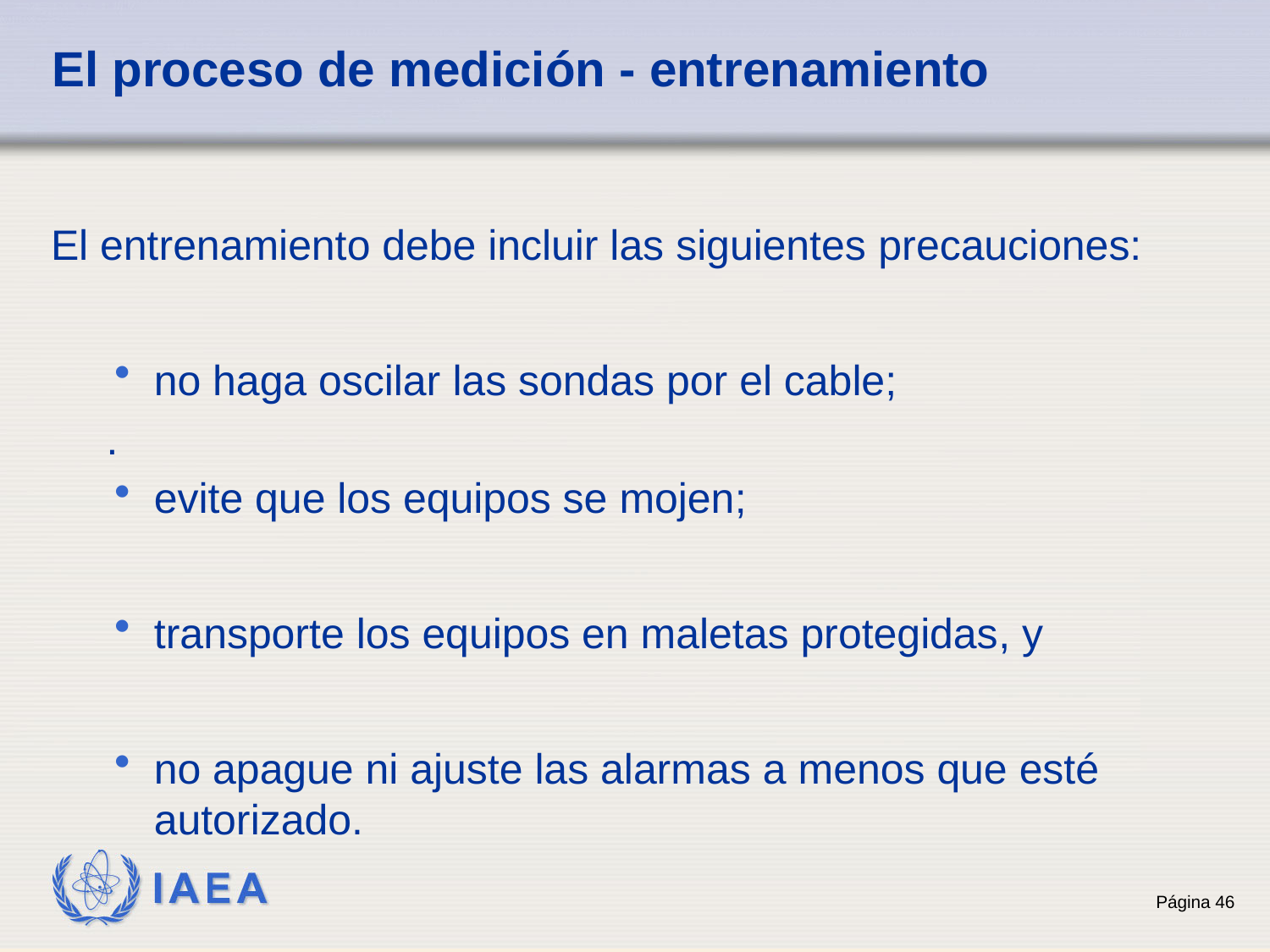

# El proceso de medición - entrenamiento
El entrenamiento debe incluir las siguientes precauciones:

no haga oscilar las sondas por el cable;
.
evite que los equipos se mojen;

transporte los equipos en maletas protegidas, y

no apague ni ajuste las alarmas a menos que esté autorizado.

46